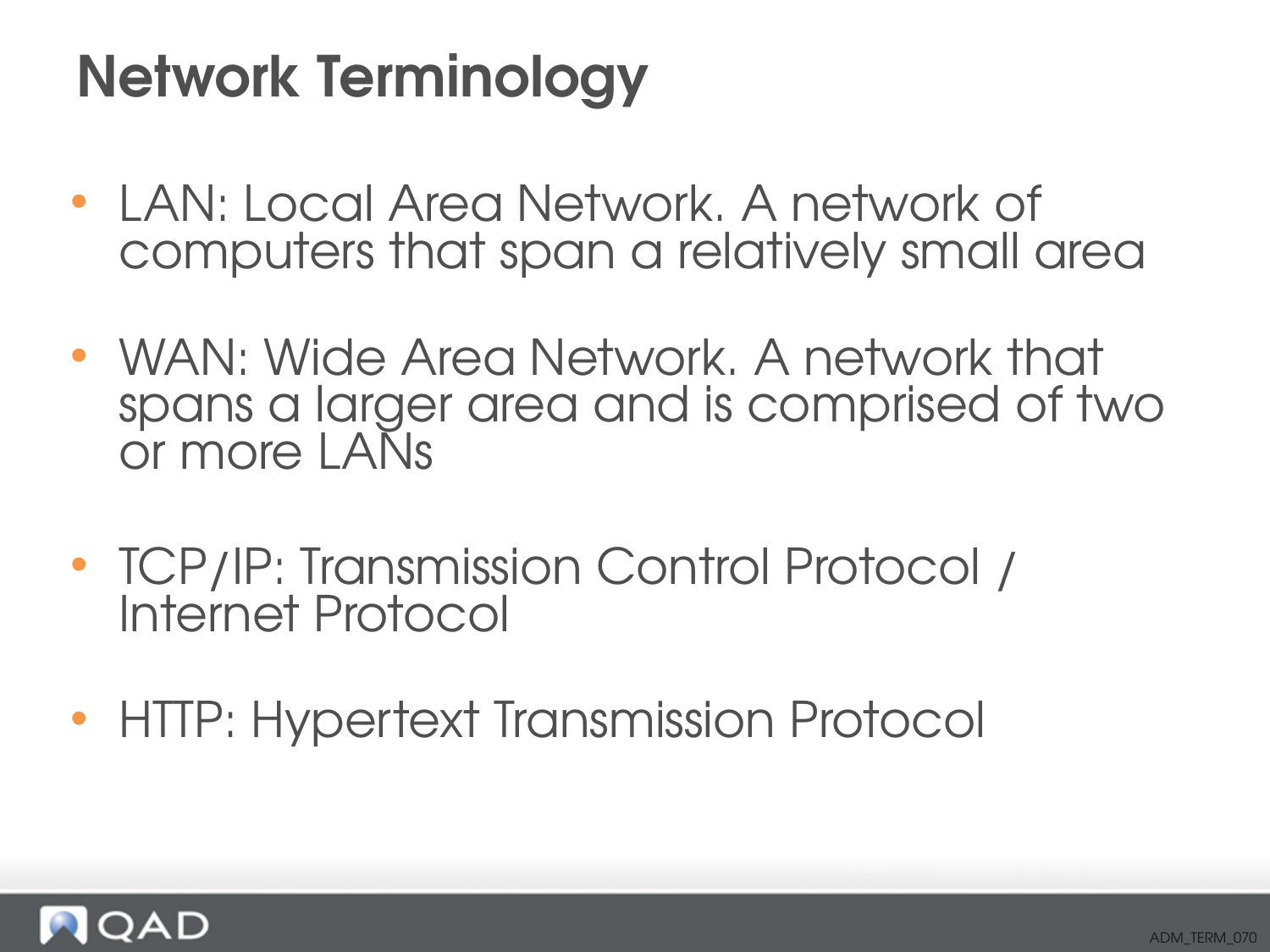

# Network Terminology

LAN: Local Area Network. A network of computers that span a relatively small area

WAN: Wide Area Network. A network that spans a larger area and is comprised of two or more LANs

TCP/IP: Transmission Control Protocol / Internet Protocol

HTTP: Hypertext Transmission Protocol
ADM_TERM_070